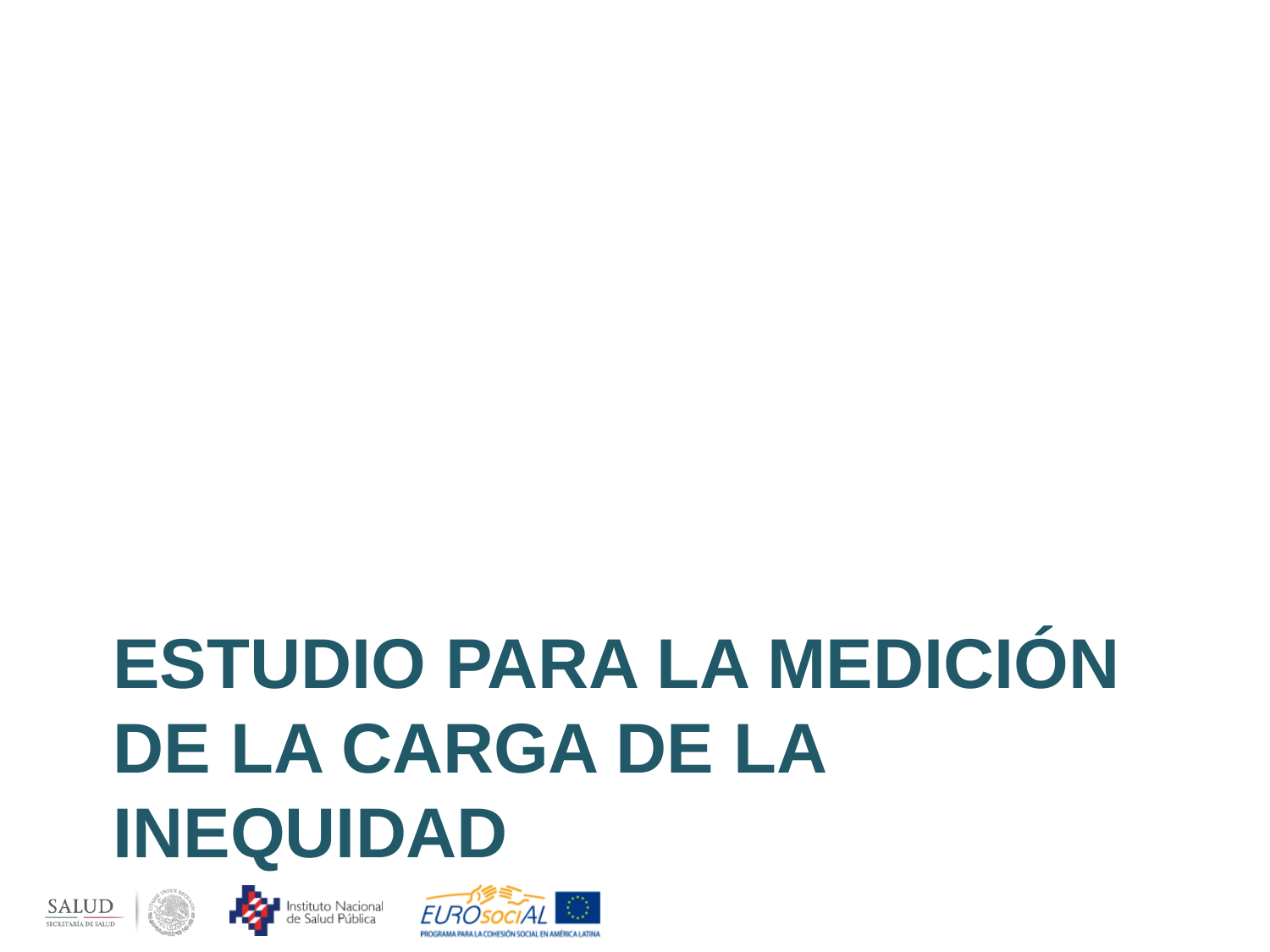

# Estudio para la medición de la carga de la inequidad